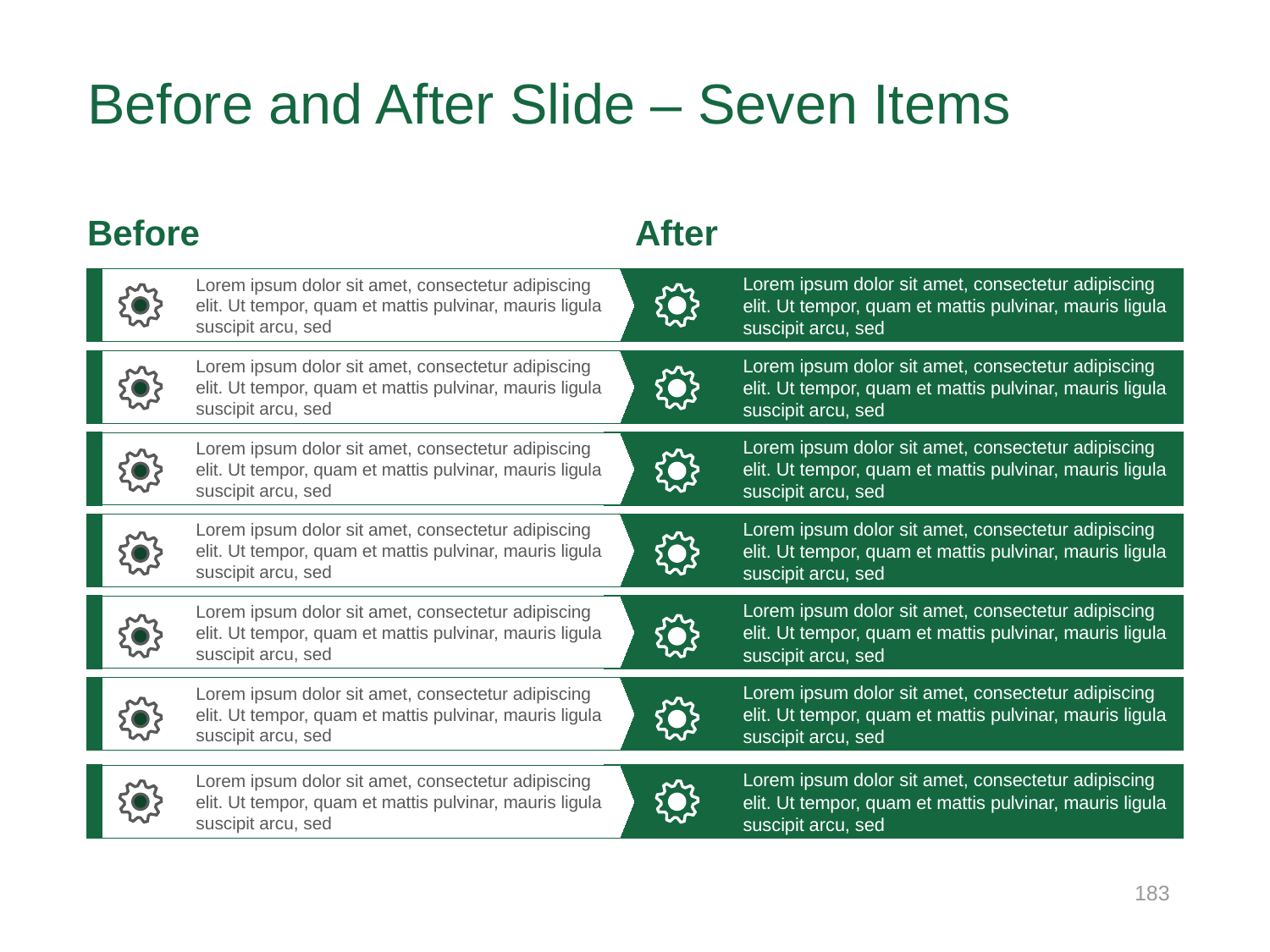

# Before and After Slide – Seven Items
Before
After
Lorem ipsum dolor sit amet, consectetur adipiscing elit. Ut tempor, quam et mattis pulvinar, mauris ligula suscipit arcu, sed

Lorem ipsum dolor sit amet, consectetur adipiscing elit. Ut tempor, quam et mattis pulvinar, mauris ligula suscipit arcu, sed

Lorem ipsum dolor sit amet, consectetur adipiscing elit. Ut tempor, quam et mattis pulvinar, mauris ligula suscipit arcu, sed

Lorem ipsum dolor sit amet, consectetur adipiscing elit. Ut tempor, quam et mattis pulvinar, mauris ligula suscipit arcu, sed

Lorem ipsum dolor sit amet, consectetur adipiscing elit. Ut tempor, quam et mattis pulvinar, mauris ligula suscipit arcu, sed

Lorem ipsum dolor sit amet, consectetur adipiscing elit. Ut tempor, quam et mattis pulvinar, mauris ligula suscipit arcu, sed

Lorem ipsum dolor sit amet, consectetur adipiscing elit. Ut tempor, quam et mattis pulvinar, mauris ligula suscipit arcu, sed

Lorem ipsum dolor sit amet, consectetur adipiscing elit. Ut tempor, quam et mattis pulvinar, mauris ligula suscipit arcu, sed

Lorem ipsum dolor sit amet, consectetur adipiscing elit. Ut tempor, quam et mattis pulvinar, mauris ligula suscipit arcu, sed

Lorem ipsum dolor sit amet, consectetur adipiscing elit. Ut tempor, quam et mattis pulvinar, mauris ligula suscipit arcu, sed

Lorem ipsum dolor sit amet, consectetur adipiscing elit. Ut tempor, quam et mattis pulvinar, mauris ligula suscipit arcu, sed
Lorem ipsum dolor sit amet, consectetur adipiscing elit. Ut tempor, quam et mattis pulvinar, mauris ligula suscipit arcu, sed

Lorem ipsum dolor sit amet, consectetur adipiscing elit. Ut tempor, quam et mattis pulvinar, mauris ligula suscipit arcu, sed

Lorem ipsum dolor sit amet, consectetur adipiscing elit. Ut tempor, quam et mattis pulvinar, mauris ligula suscipit arcu, sed

183